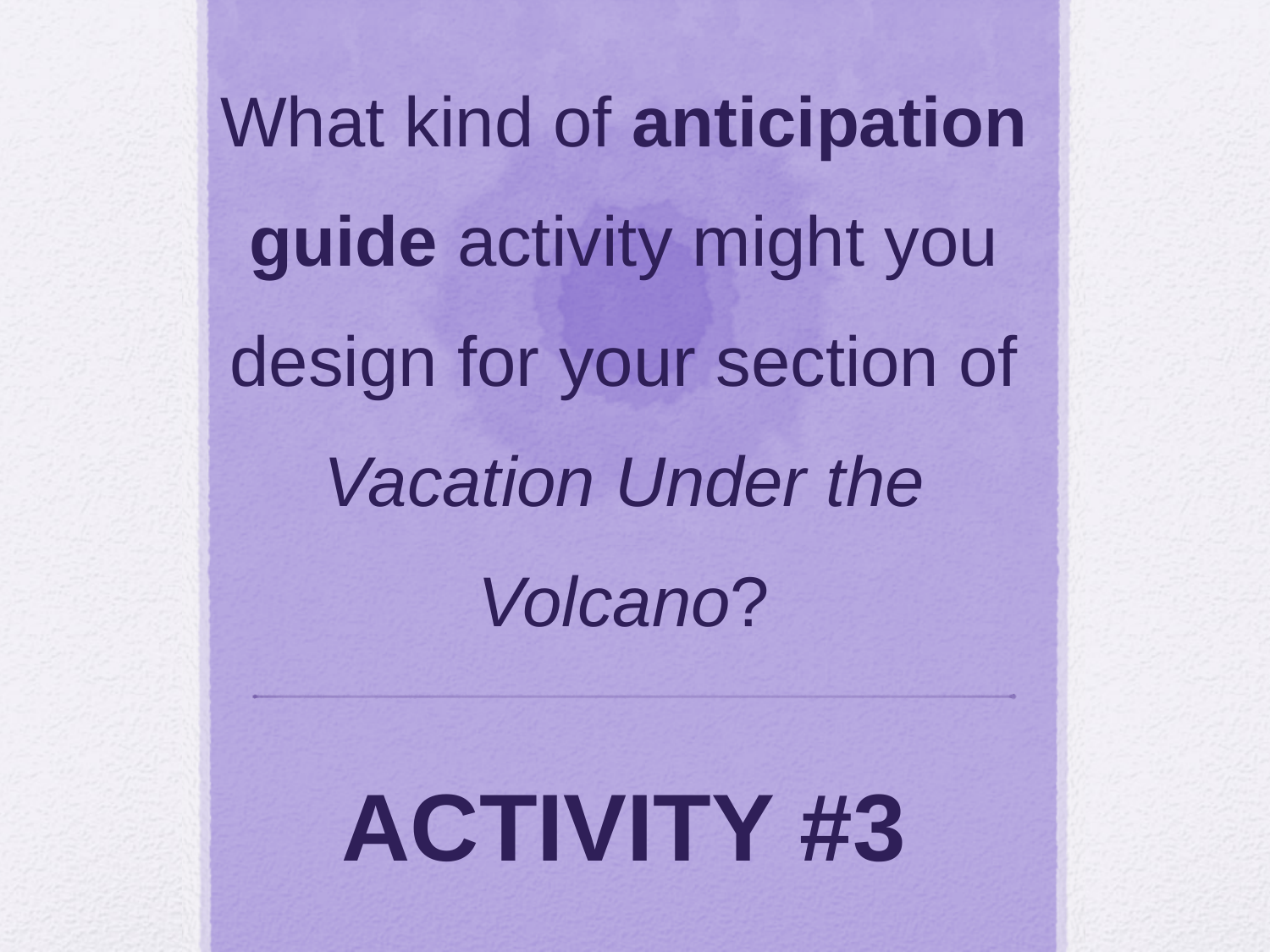

# What kind of anticipation guide activity might you design for your section of Vacation Under the Volcano? ACTIVITY #3